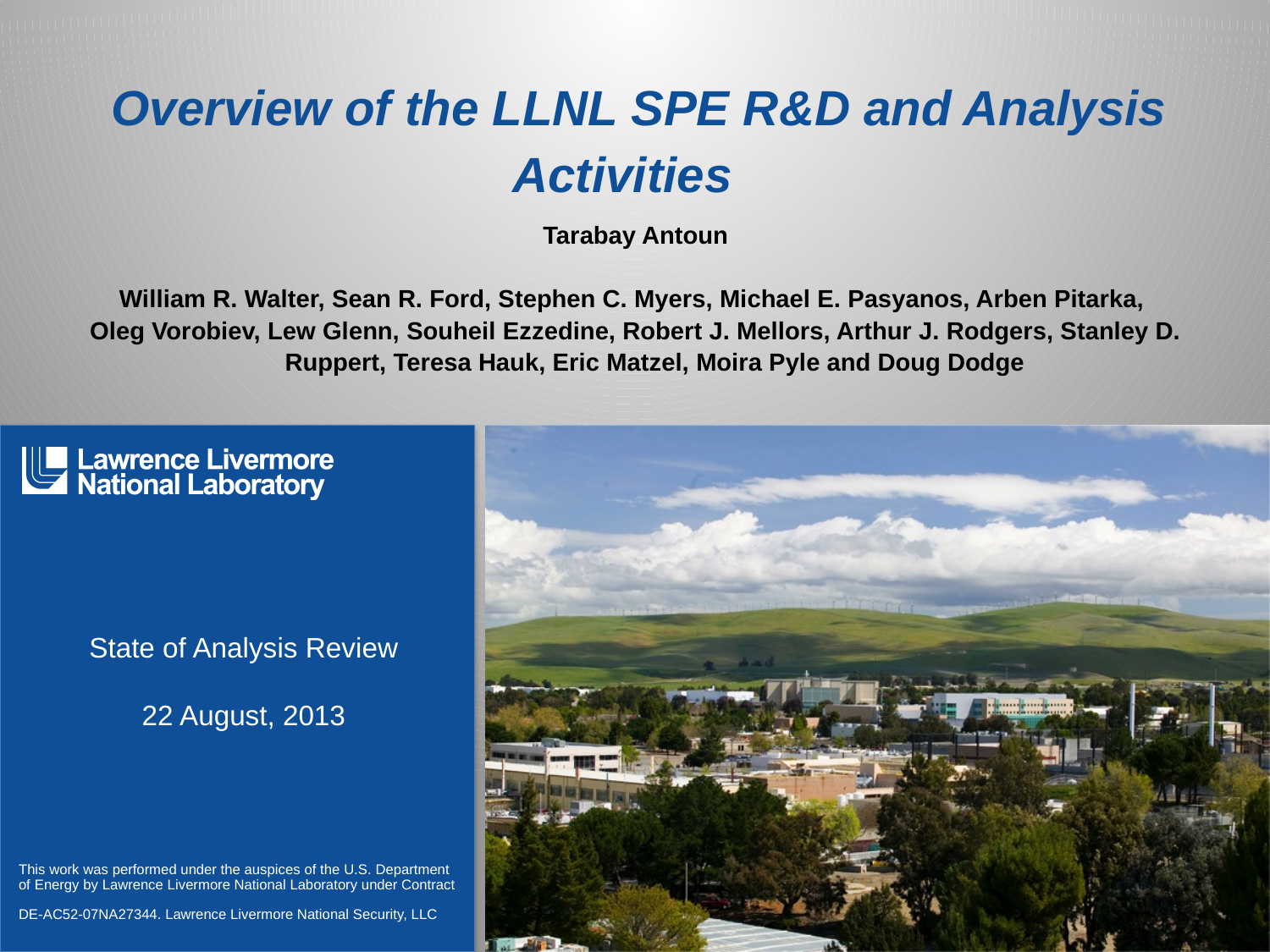

# Overview of the LLNL SPE R&D and Analysis Activities
Tarabay Antoun

William R. Walter, Sean R. Ford, Stephen C. Myers, Michael E. Pasyanos, Arben Pitarka,
Oleg Vorobiev, Lew Glenn, Souheil Ezzedine, Robert J. Mellors, Arthur J. Rodgers, Stanley D. Ruppert, Teresa Hauk, Eric Matzel, Moira Pyle and Doug Dodge
State of Analysis Review

22 August, 2013